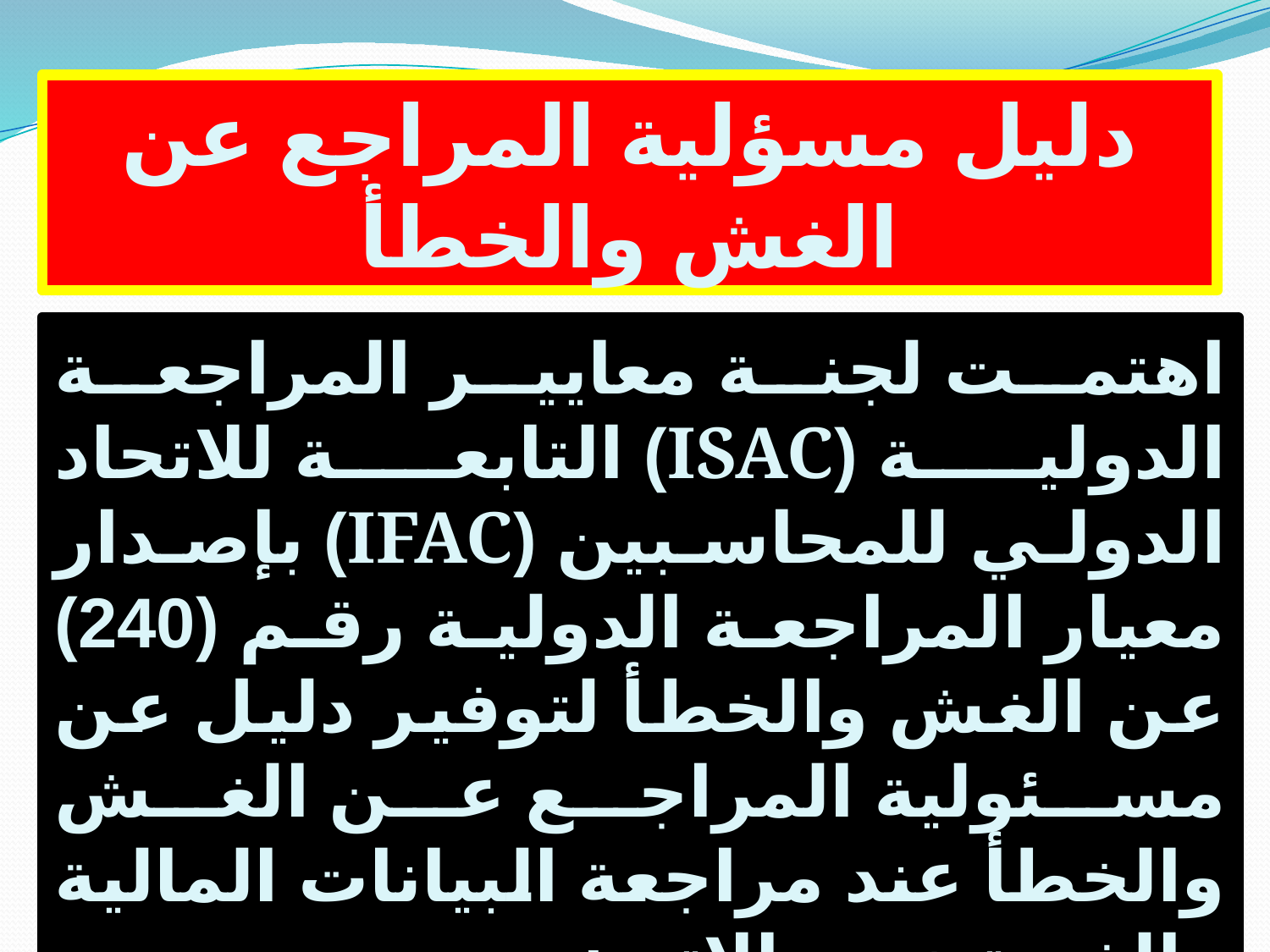

دليل مسؤلية المراجع عن الغش والخطأ
اهتمت لجنة معايير المراجعة الدولية (ISAC) التابعة للاتحاد الدولي للمحاسبين (IFAC) بإصدار معيار المراجعة الدولية رقم (240) عن الغش والخطأ لتوفير دليل عن مسئولية المراجع عن الغش والخطأ عند مراجعة البيانات المالية والذي تضمن الاتي: